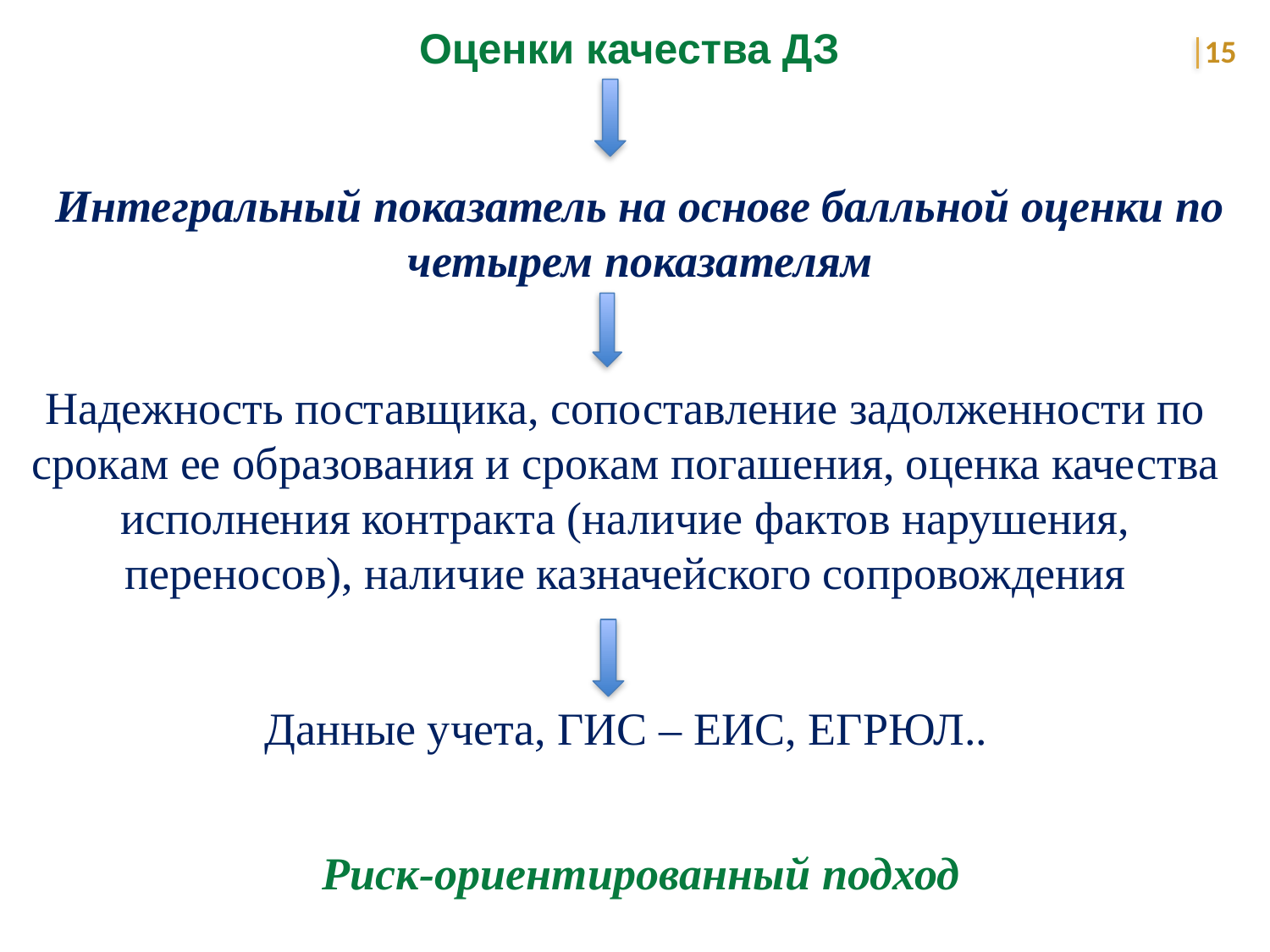

Оценки качества ДЗ
15

Интегральный показатель на основе балльной оценки по четырем показателям

Надежность поставщика, сопоставление задолженности по срокам ее образования и срокам погашения, оценка качества исполнения контракта (наличие фактов нарушения, переносов), наличие казначейского сопровождения

Данные учета, ГИС – ЕИС, ЕГРЮЛ..
Риск-ориентированный подход